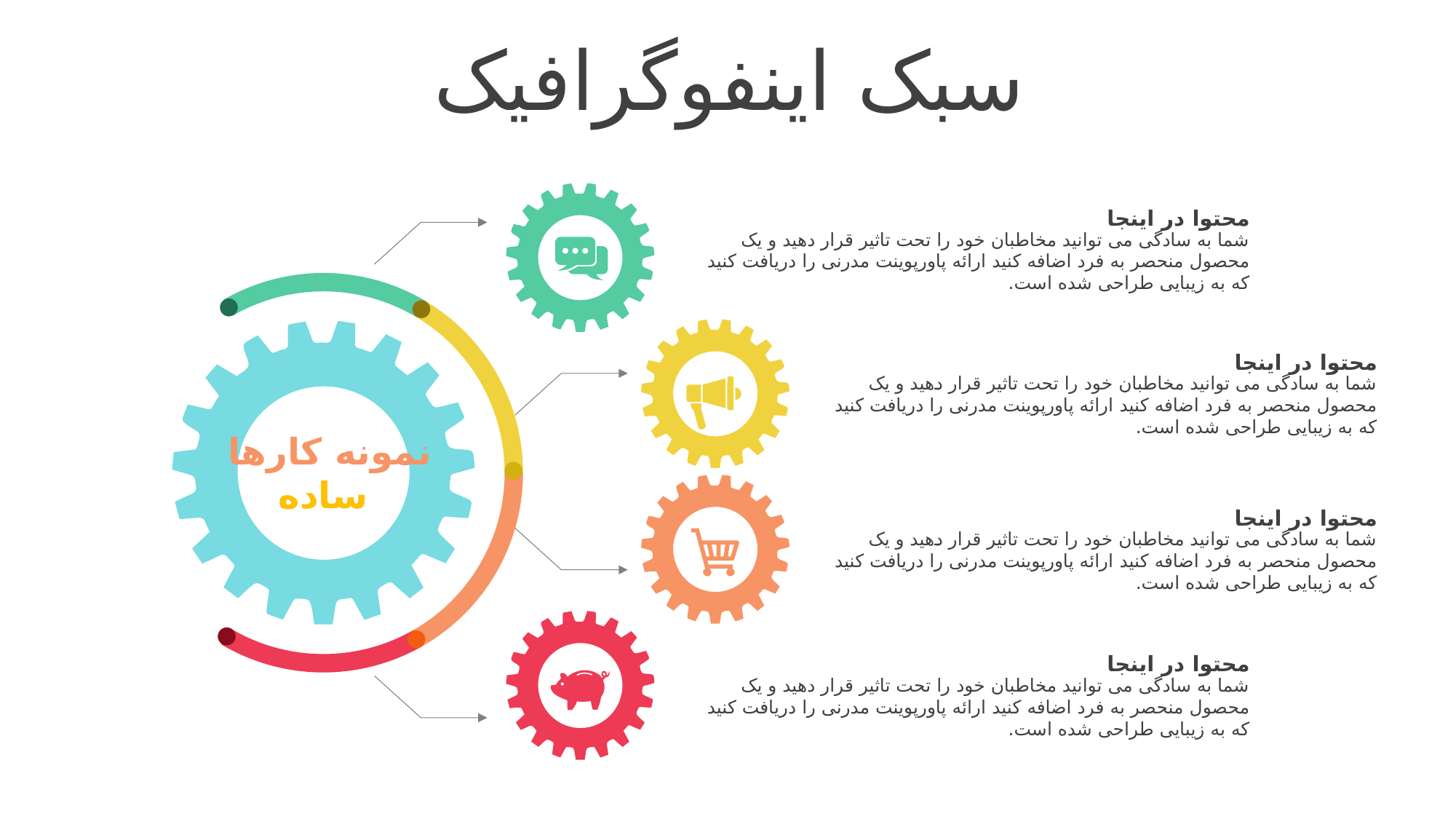

سبک اینفوگرافیک

محتوا در اینجا
شما به سادگی می توانید مخاطبان خود را تحت تاثیر قرار دهید و یک محصول منحصر به فرد اضافه کنید ارائه پاورپوینت مدرنی را دریافت کنید که به زیبایی طراحی شده است.

محتوا در اینجا
شما به سادگی می توانید مخاطبان خود را تحت تاثیر قرار دهید و یک محصول منحصر به فرد اضافه کنید ارائه پاورپوینت مدرنی را دریافت کنید که به زیبایی طراحی شده است.

نمونه کارها
ساده

محتوا در اینجا
شما به سادگی می توانید مخاطبان خود را تحت تاثیر قرار دهید و یک محصول منحصر به فرد اضافه کنید ارائه پاورپوینت مدرنی را دریافت کنید که به زیبایی طراحی شده است.

محتوا در اینجا
شما به سادگی می توانید مخاطبان خود را تحت تاثیر قرار دهید و یک محصول منحصر به فرد اضافه کنید ارائه پاورپوینت مدرنی را دریافت کنید که به زیبایی طراحی شده است.